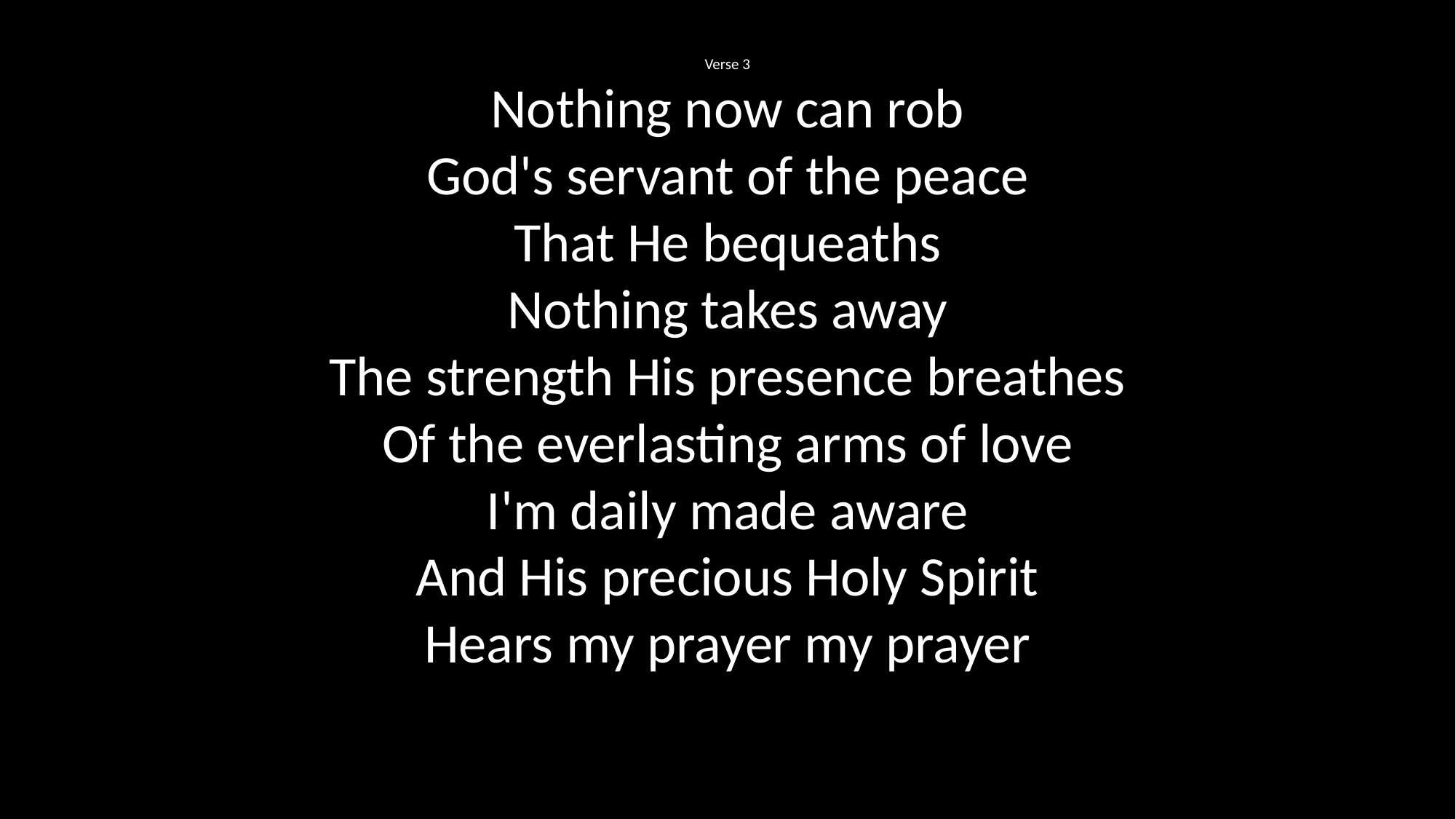

Verse 3
Nothing now can rob
God's servant of the peace
That He bequeaths
Nothing takes away
The strength His presence breathes
Of the everlasting arms of love
I'm daily made aware
And His precious Holy Spirit
Hears my prayer my prayer